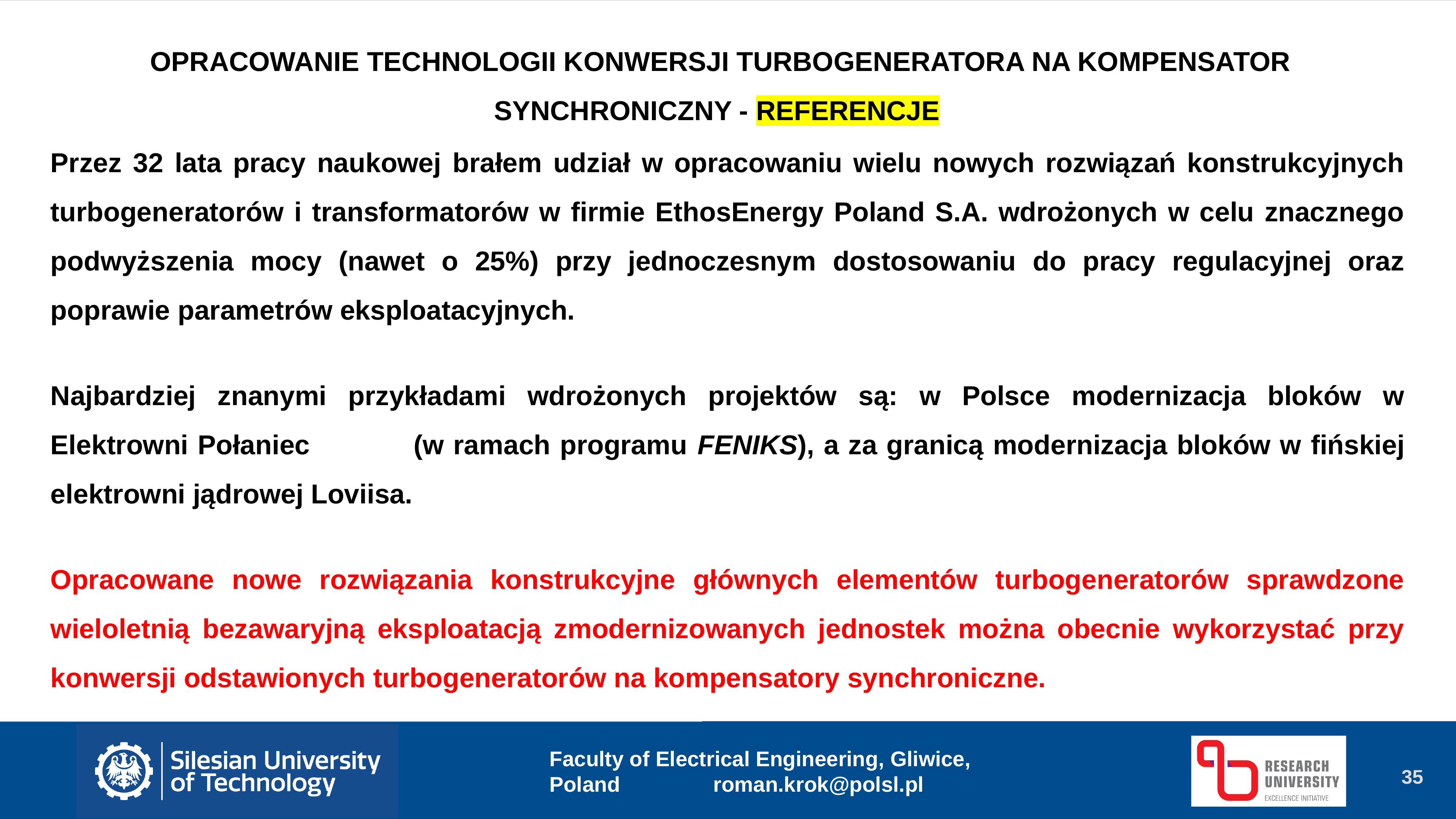

OPRACOWANIE TECHNOLOGII KONWERSJI TURBOGENERATORA NA KOMPENSATOR SYNCHRONICZNY - REFERENCJE
Przez 32 lata pracy naukowej brałem udział w opracowaniu wielu nowych rozwiązań konstrukcyjnych turbogeneratorów i transformatorów w firmie EthosEnergy Poland S.A. wdrożonych w celu znacznego podwyższenia mocy (nawet o 25%) przy jednoczesnym dostosowaniu do pracy regulacyjnej oraz poprawie parametrów eksploatacyjnych.
Najbardziej znanymi przykładami wdrożonych projektów są: w Polsce modernizacja bloków w Elektrowni Połaniec           (w ramach programu FENIKS), a za granicą modernizacja bloków w fińskiej elektrowni jądrowej Loviisa.
Opracowane nowe rozwiązania konstrukcyjne głównych elementów turbogeneratorów sprawdzone wieloletnią bezawaryjną eksploatacją zmodernizowanych jednostek można obecnie wykorzystać przy konwersji odstawionych turbogeneratorów na kompensatory synchroniczne.